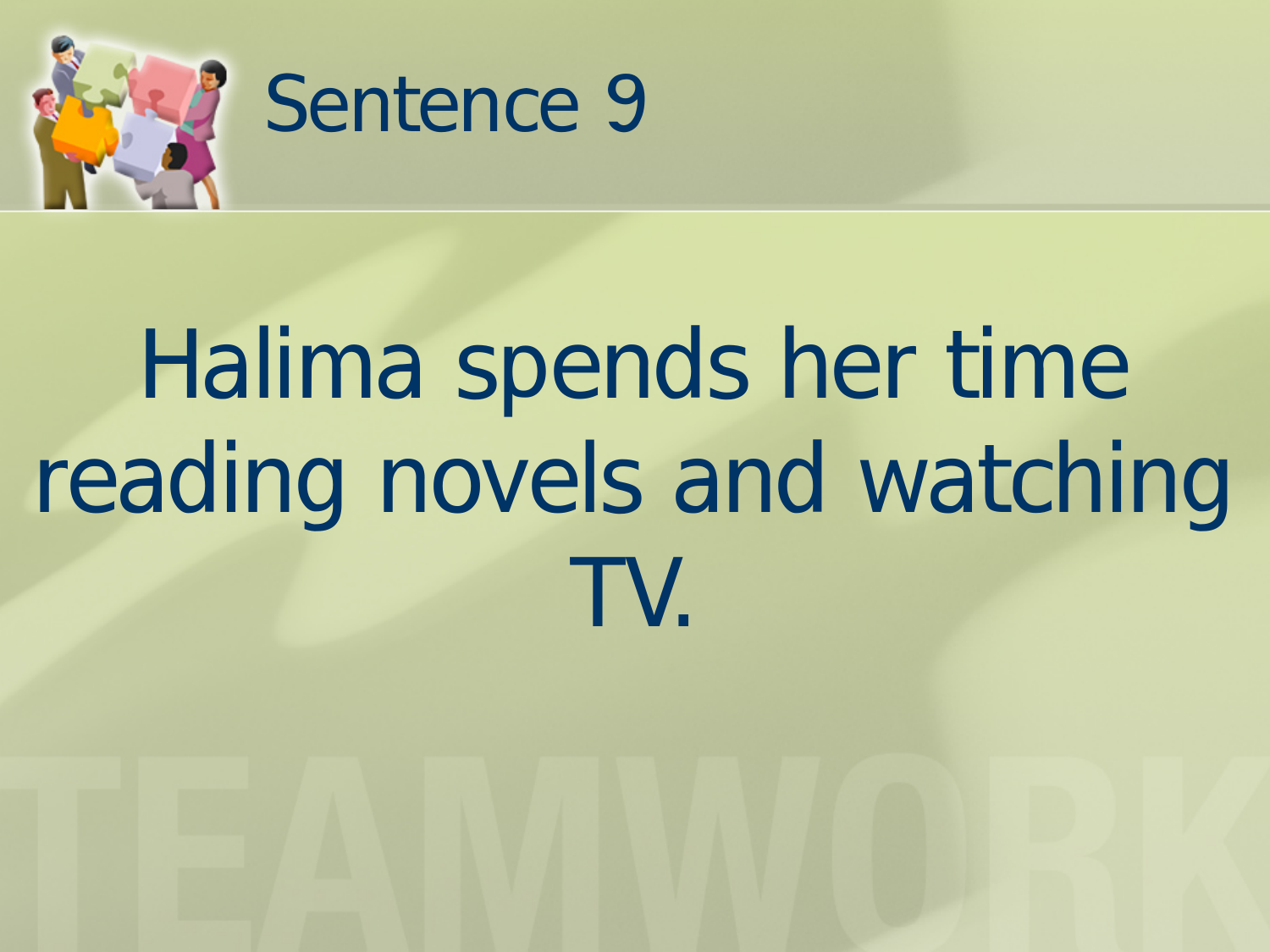

# Sentence 9
Halima spends her time reading novels and watching TV.